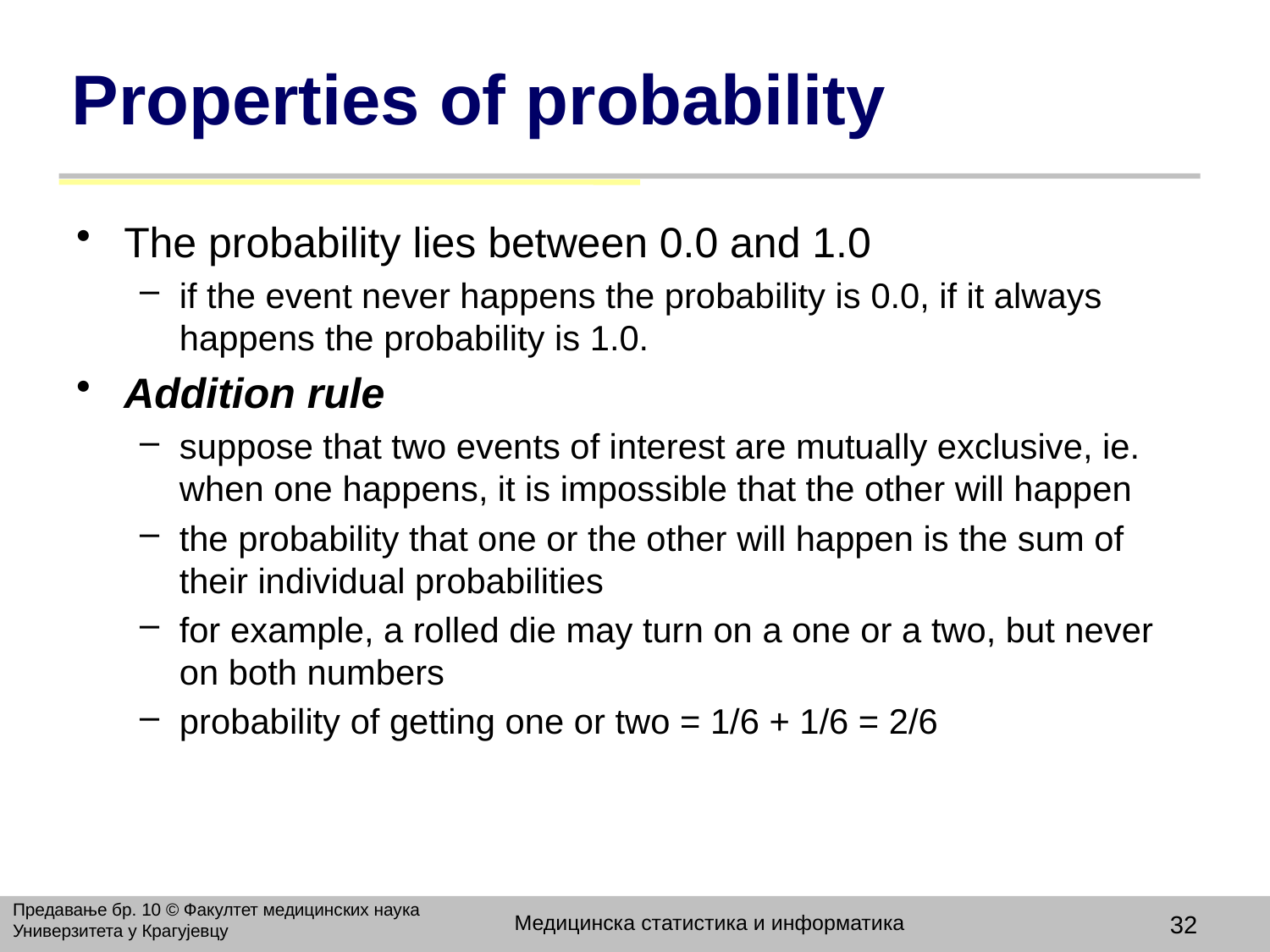

# Properties of probability
The probability lies between 0.0 and 1.0
if the event never happens the probability is 0.0, if it always happens the probability is 1.0.
Addition rule
suppose that two events of interest are mutually exclusive, ie. when one happens, it is impossible that the other will happen
the probability that one or the other will happen is the sum of their individual probabilities
for example, a rolled die may turn on a one or a two, but never on both numbers
probability of getting one or two = 1/6 + 1/6 = 2/6
Предавање бр. 10 © Факултет медицинских наука Универзитета у Крагујевцу
Медицинска статистика и информатика
32